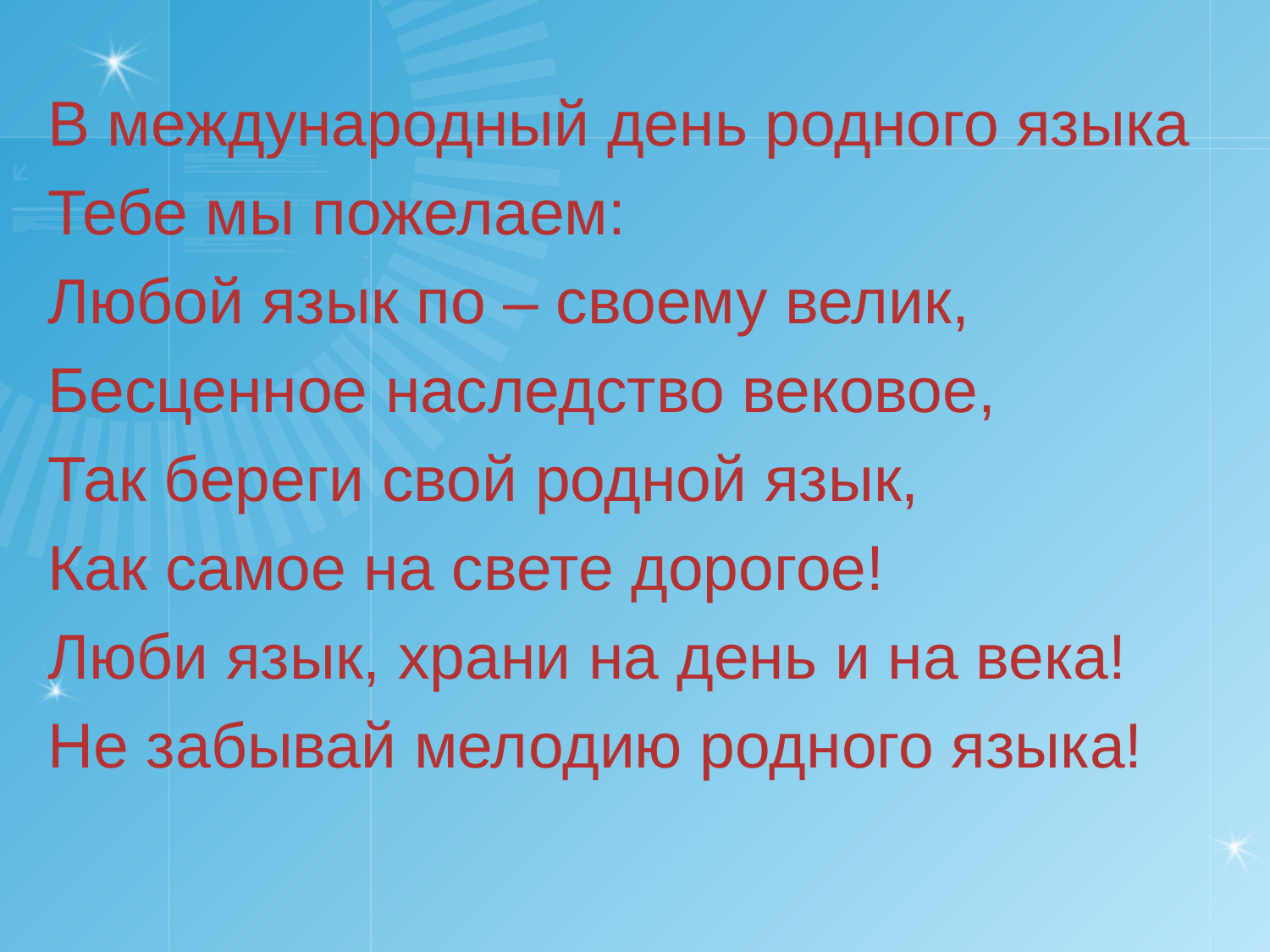

В международный день родного языка
Тебе мы пожелаем:
Любой язык по – своему велик,
Бесценное наследство вековое,
Так береги свой родной язык,
Как самое на свете дорогое!
Люби язык, храни на день и на века!
Не забывай мелодию родного языка!

#